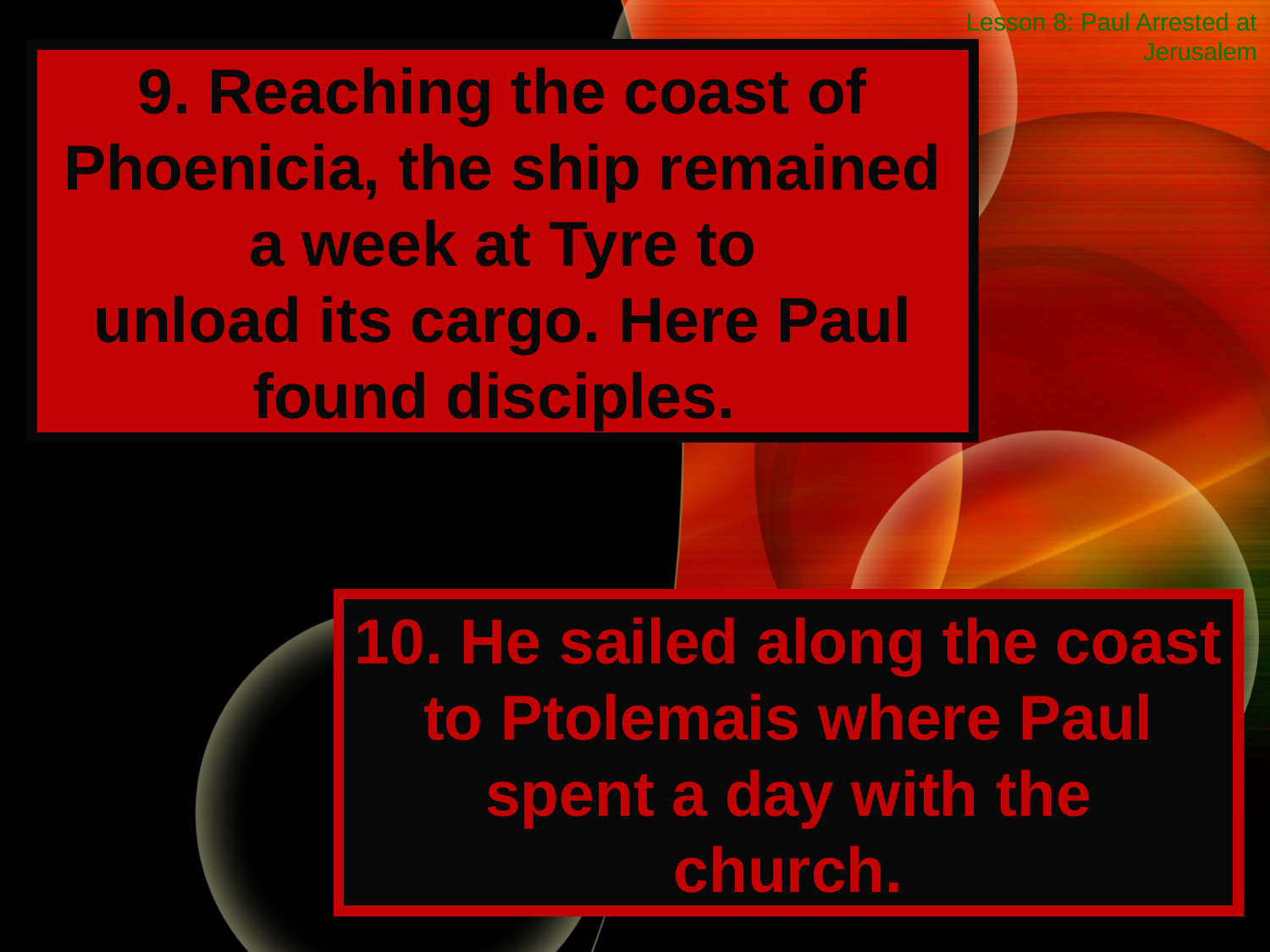

Lesson 8: Paul Arrested at Jerusalem
9. Reaching the coast of Phoenicia, the ship remained a week at Tyre to
unload its cargo. Here Paul found disciples.
10. He sailed along the coast to Ptolemais where Paul spent a day with the
church.